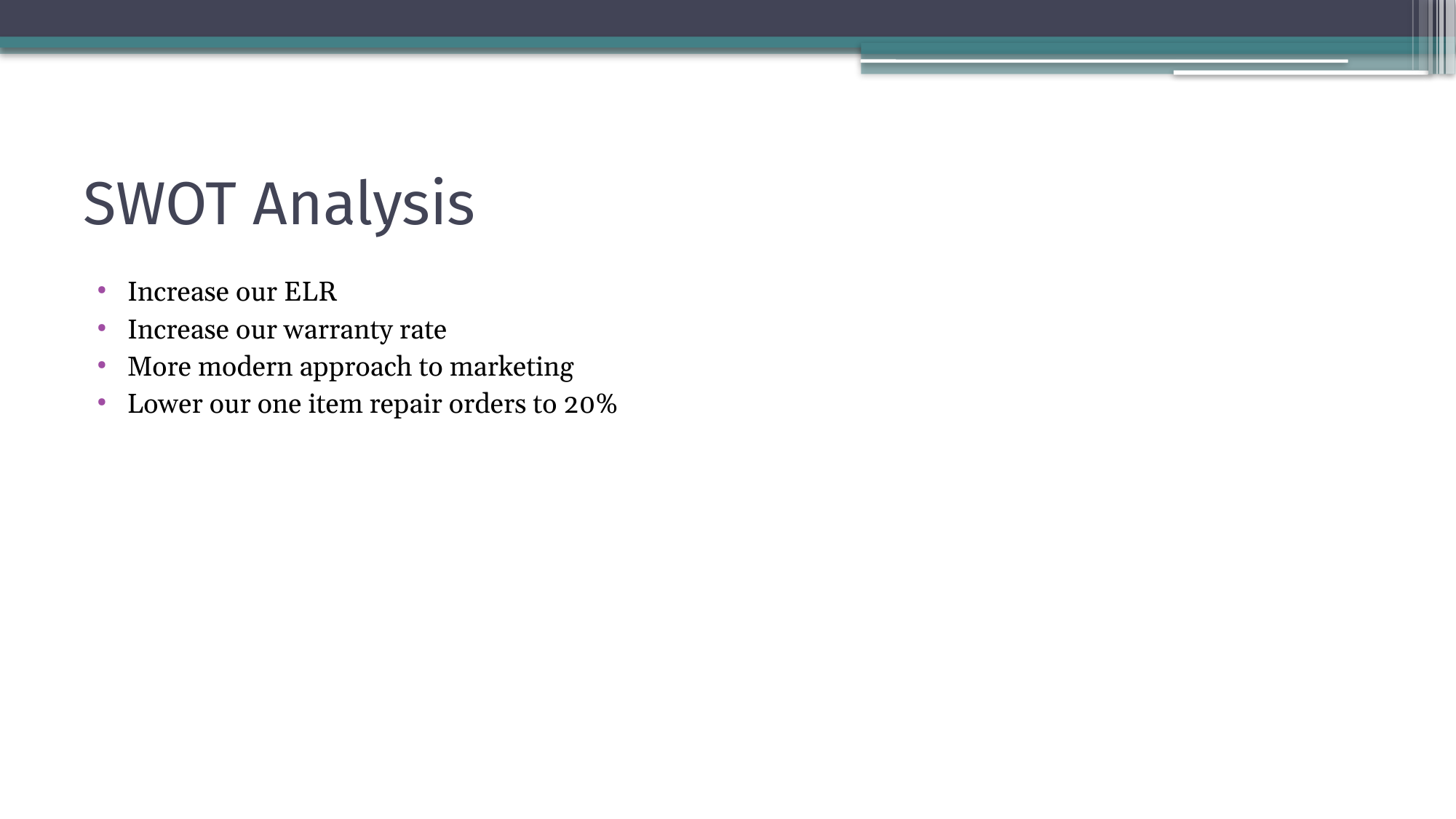

# SWOT Analysis
Increase our ELR
Increase our warranty rate
More modern approach to marketing
Lower our one item repair orders to 20%